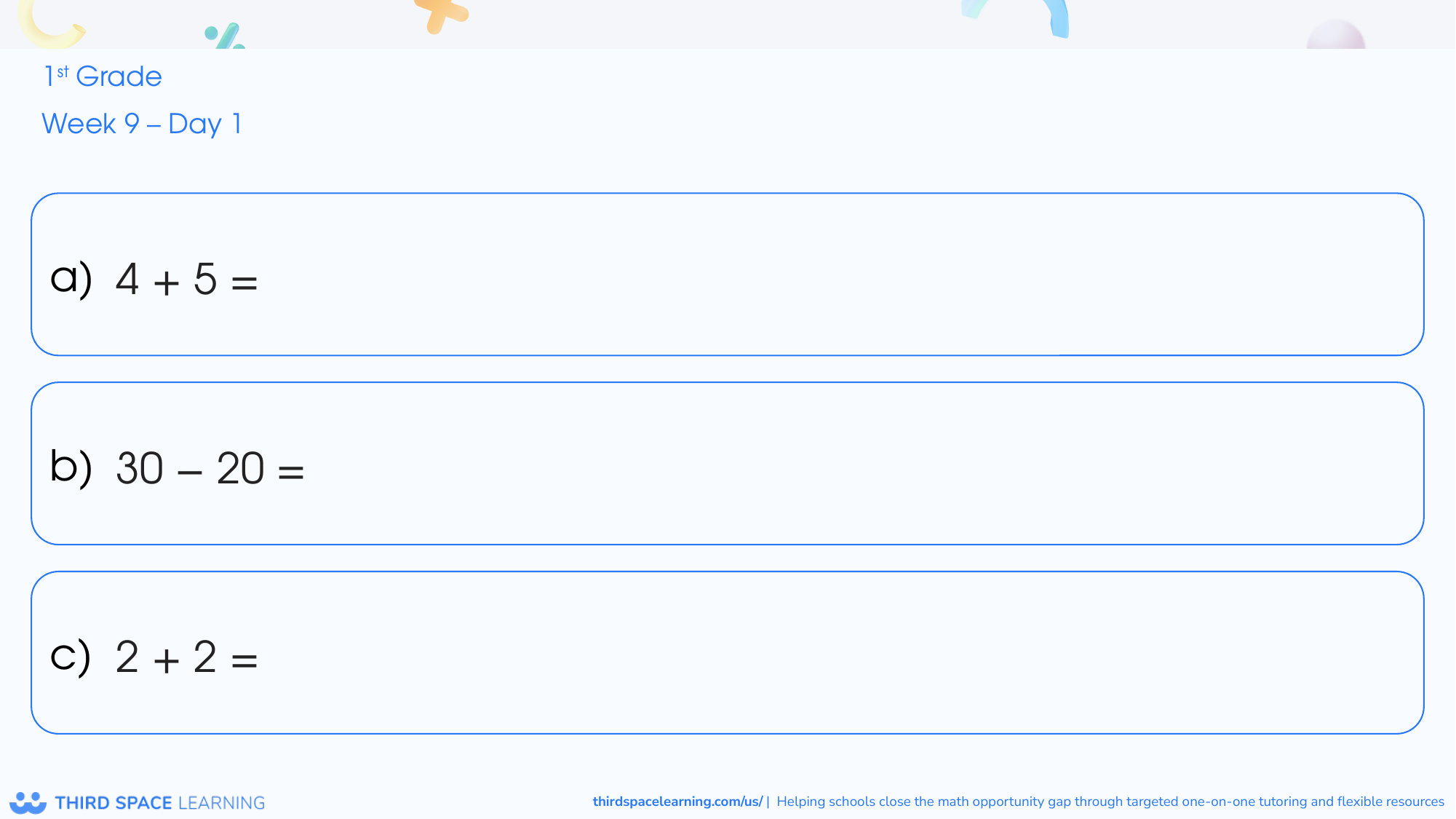

1st Grade
Week 9 – Day 1
4 + 5 =
30 − 20 =
2 + 2 =